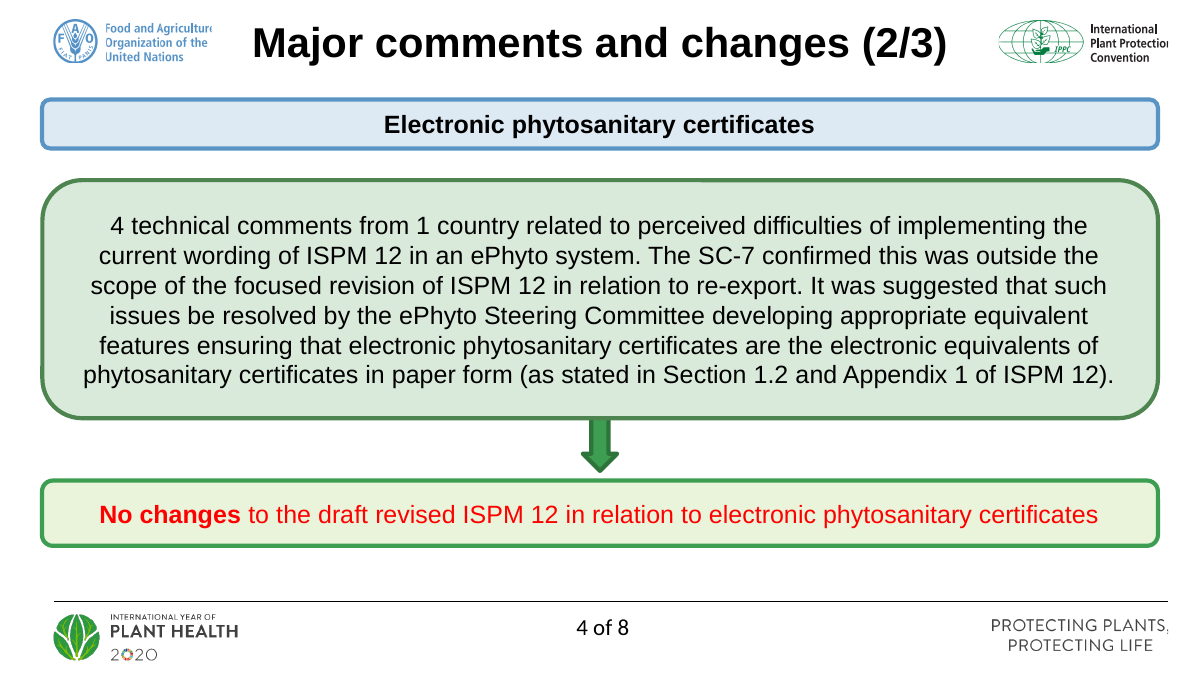

Major comments and changes (2/3)
Electronic phytosanitary certificates
4 technical comments from 1 country related to perceived difficulties of implementing the current wording of ISPM 12 in an ePhyto system. The SC-7 confirmed this was outside the scope of the focused revision of ISPM 12 in relation to re-export. It was suggested that such issues be resolved by the ePhyto Steering Committee developing appropriate equivalent features ensuring that electronic phytosanitary certificates are the electronic equivalents of phytosanitary certificates in paper form (as stated in Section 1.2 and Appendix 1 of ISPM 12).

No changes to the draft revised ISPM 12 in relation to electronic phytosanitary certificates
4 of 8